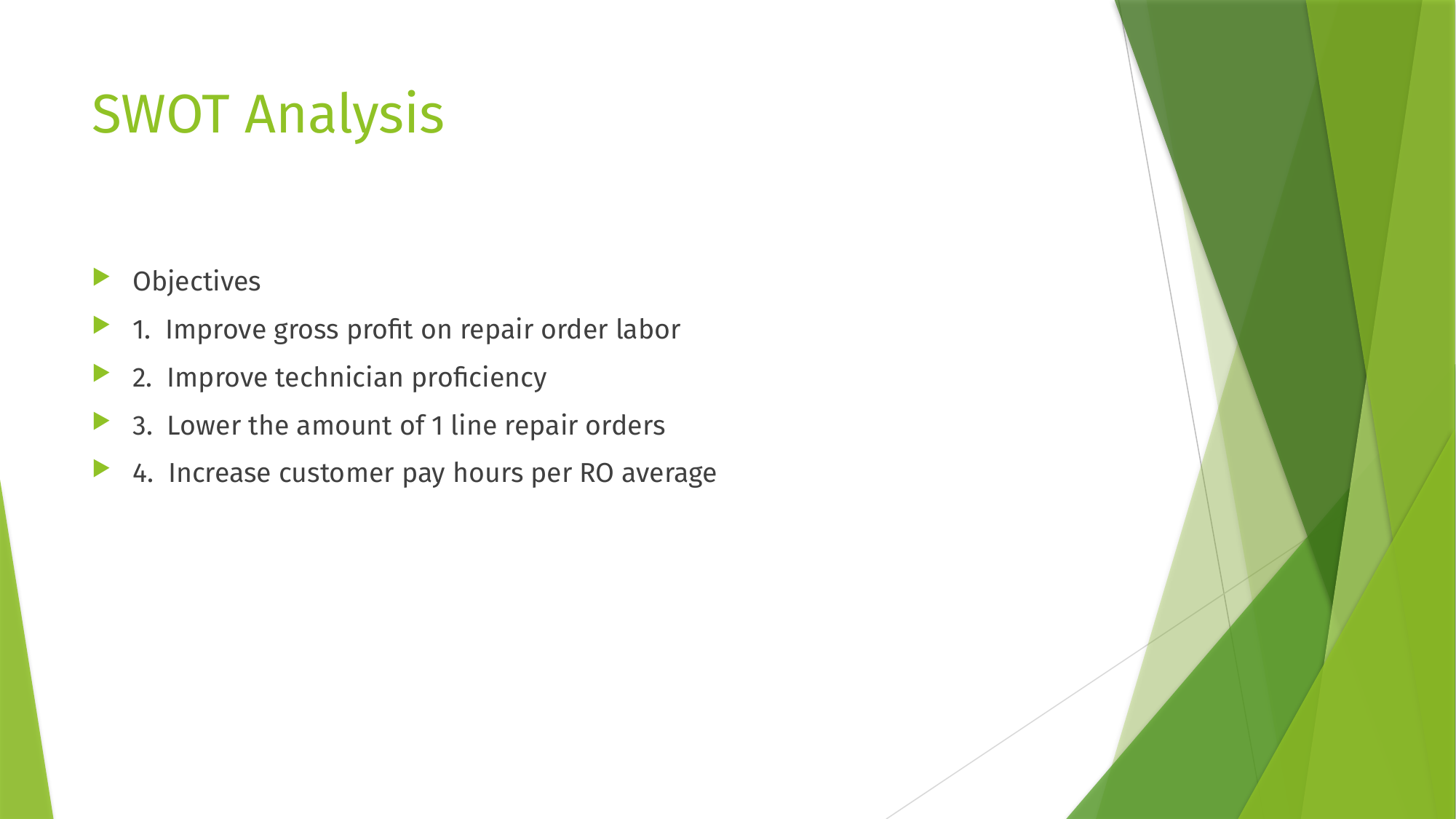

# SWOT Analysis
Objectives
1.  Improve gross profit on repair order labor
2.  Improve technician proficiency
3.  Lower the amount of 1 line repair orders
4.  Increase customer pay hours per RO average